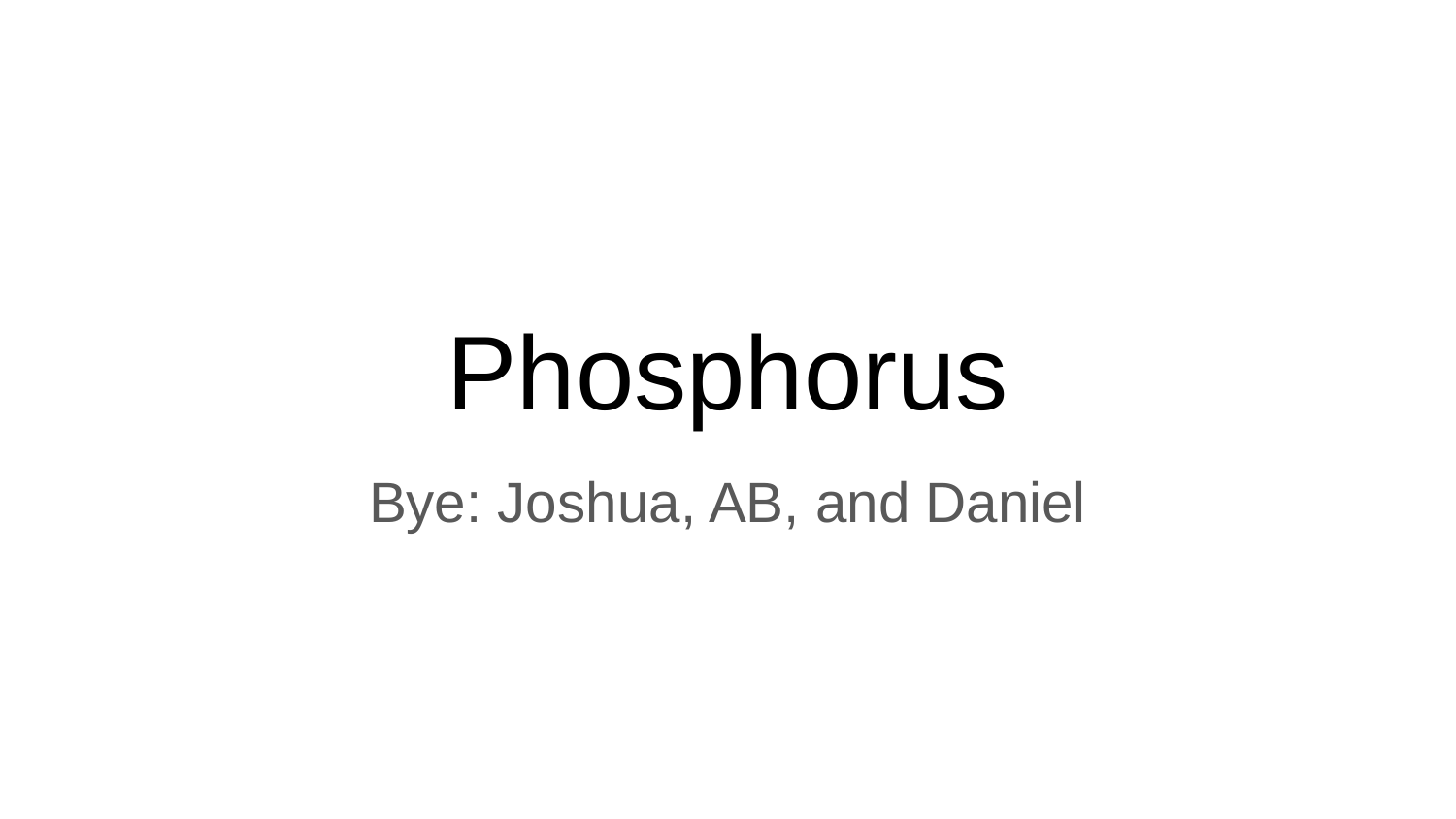

# Phosphorus
Bye: Joshua, AB, and Daniel